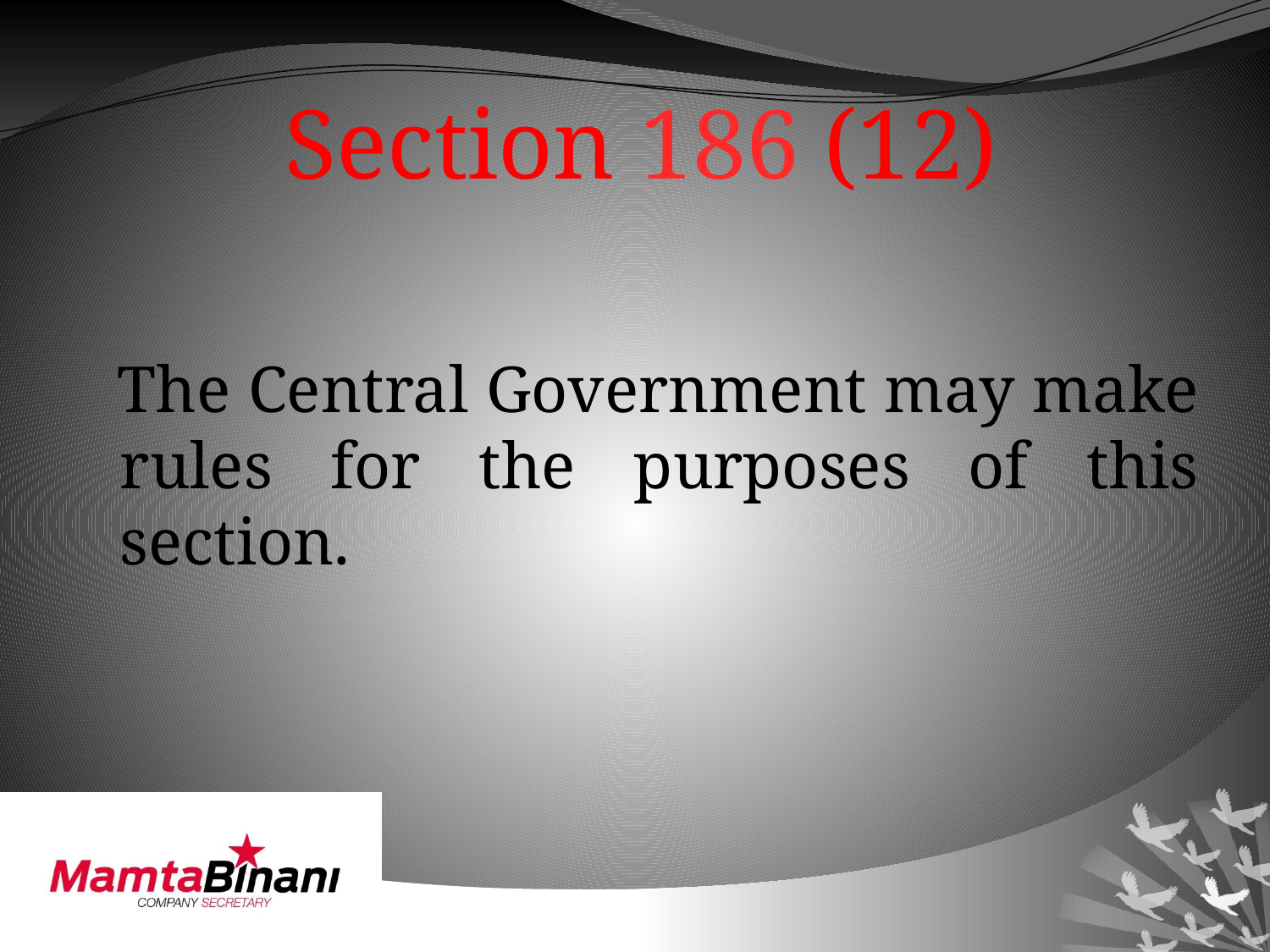

# Section 186 (12)
  The Central Government may make rules for the purposes of this section.